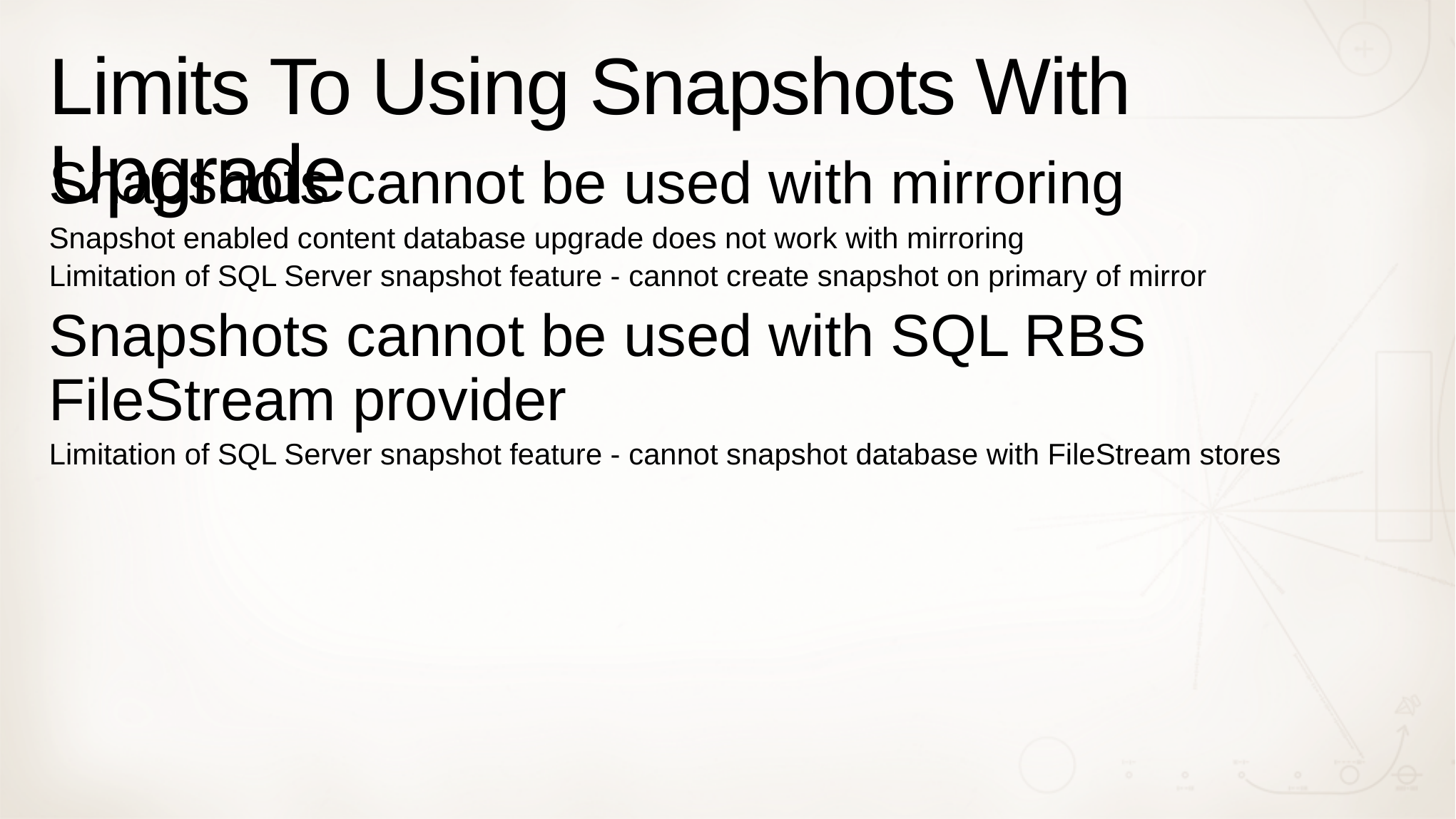

# Limits To Using Snapshots With Upgrade
Snapshots cannot be used with mirroring
Snapshot enabled content database upgrade does not work with mirroring
Limitation of SQL Server snapshot feature - cannot create snapshot on primary of mirror
Snapshots cannot be used with SQL RBS FileStream provider
Limitation of SQL Server snapshot feature - cannot snapshot database with FileStream stores